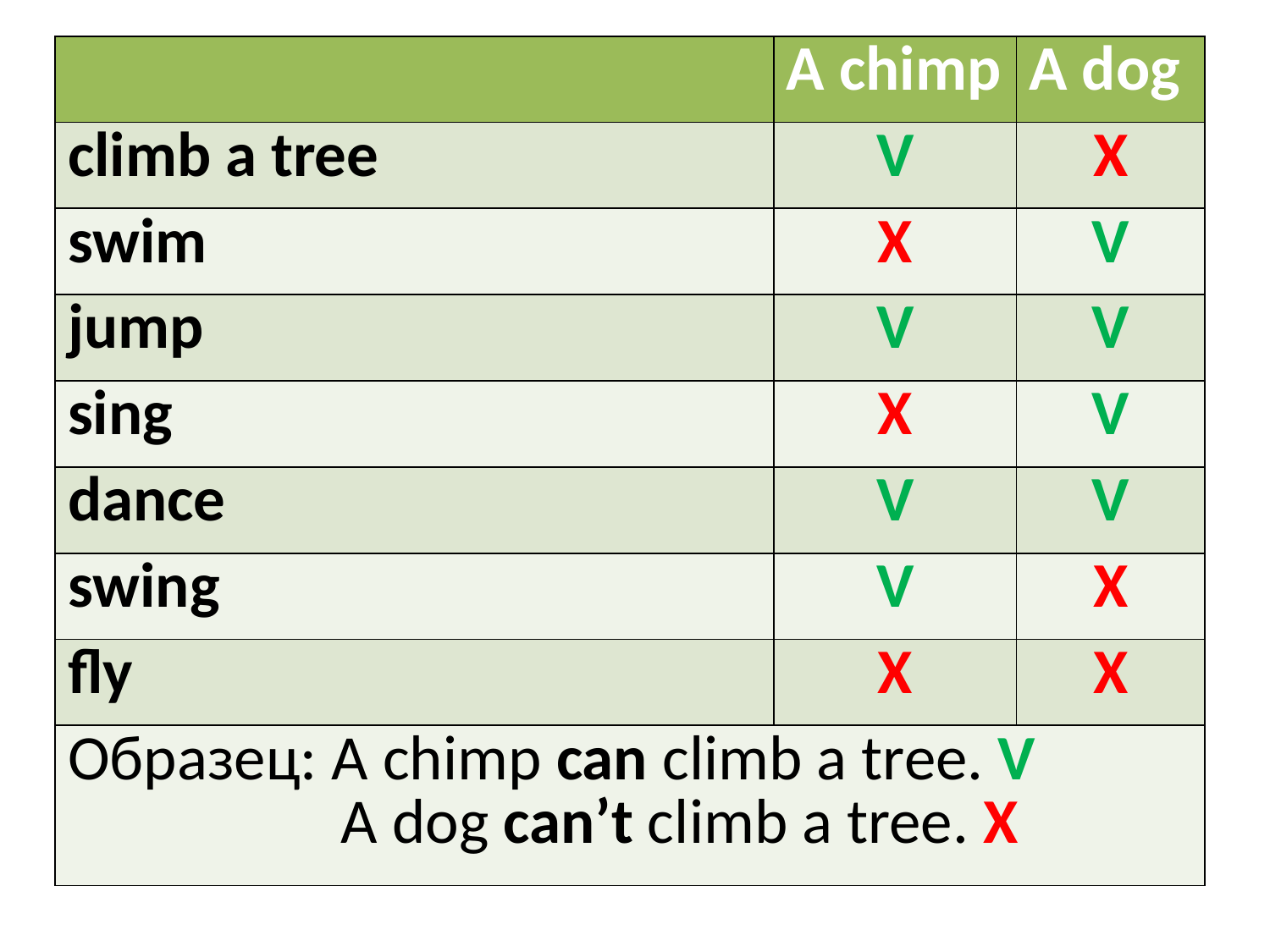

|  | A chimp | A dog |
| --- | --- | --- |
| climb a tree | V | X |
| swim | X | V |
| jump | V | V |
| sing | X | V |
| dance | V | V |
| swing | V | X |
| fly | X | X |
| Образец: A chimp can climb a tree. V A dog can’t climb a tree. X |  |  |
#